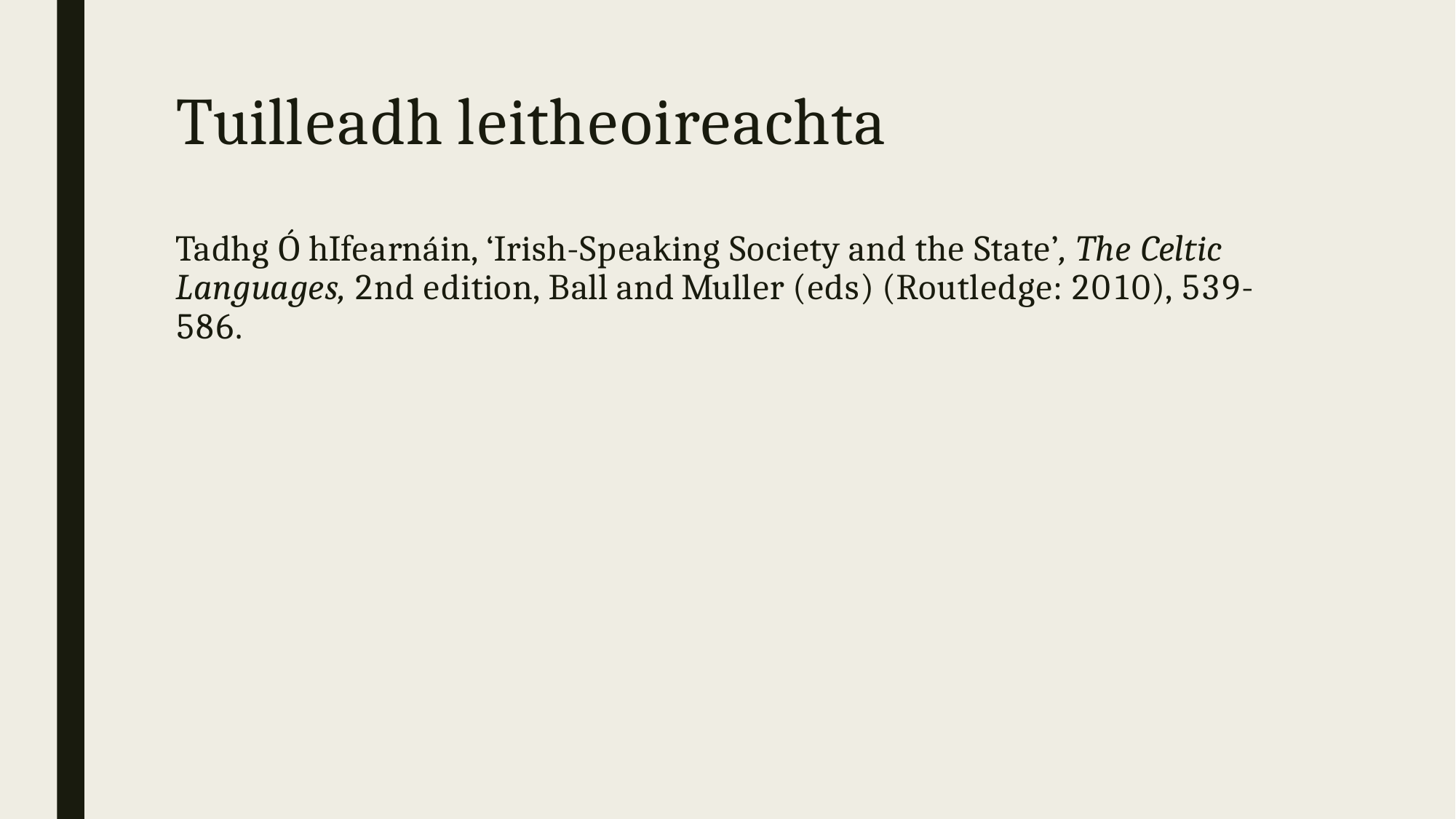

# Tuilleadh leitheoireachta Tadhg Ó hIfearnáin, ‘Irish-Speaking Society and the State’, The Celtic Languages, 2nd edition, Ball and Muller (eds) (Routledge: 2010), 539-586.